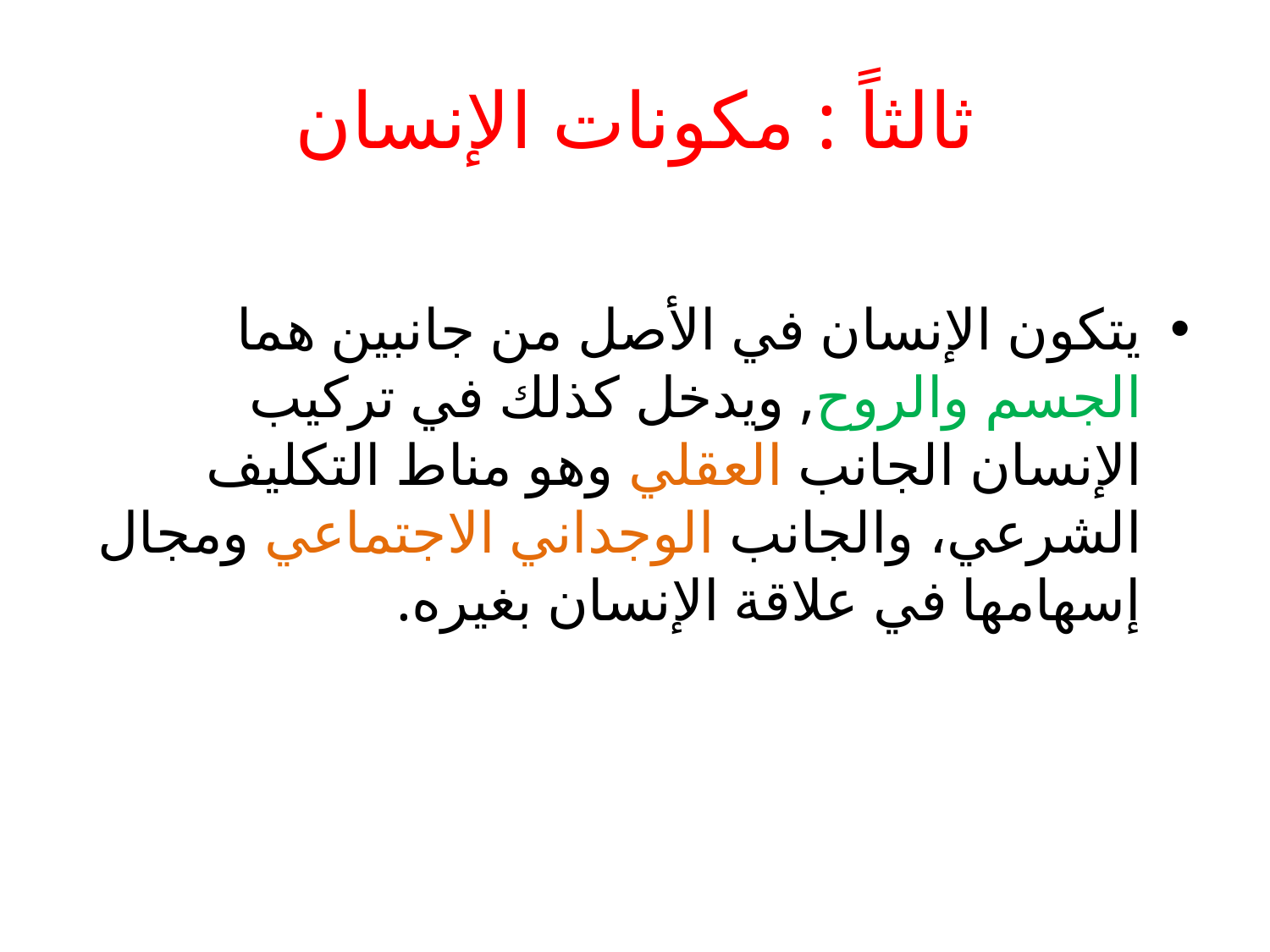

# ثالثاً : مكونات الإنسان

يتكون الإنسان في الأصل من جانبين هما الجسم والروح, ويدخل كذلك في تركيب الإنسان الجانب العقلي وهو مناط التكليف الشرعي، والجانب الوجداني الاجتماعي ومجال إسهامها في علاقة الإنسان بغيره.